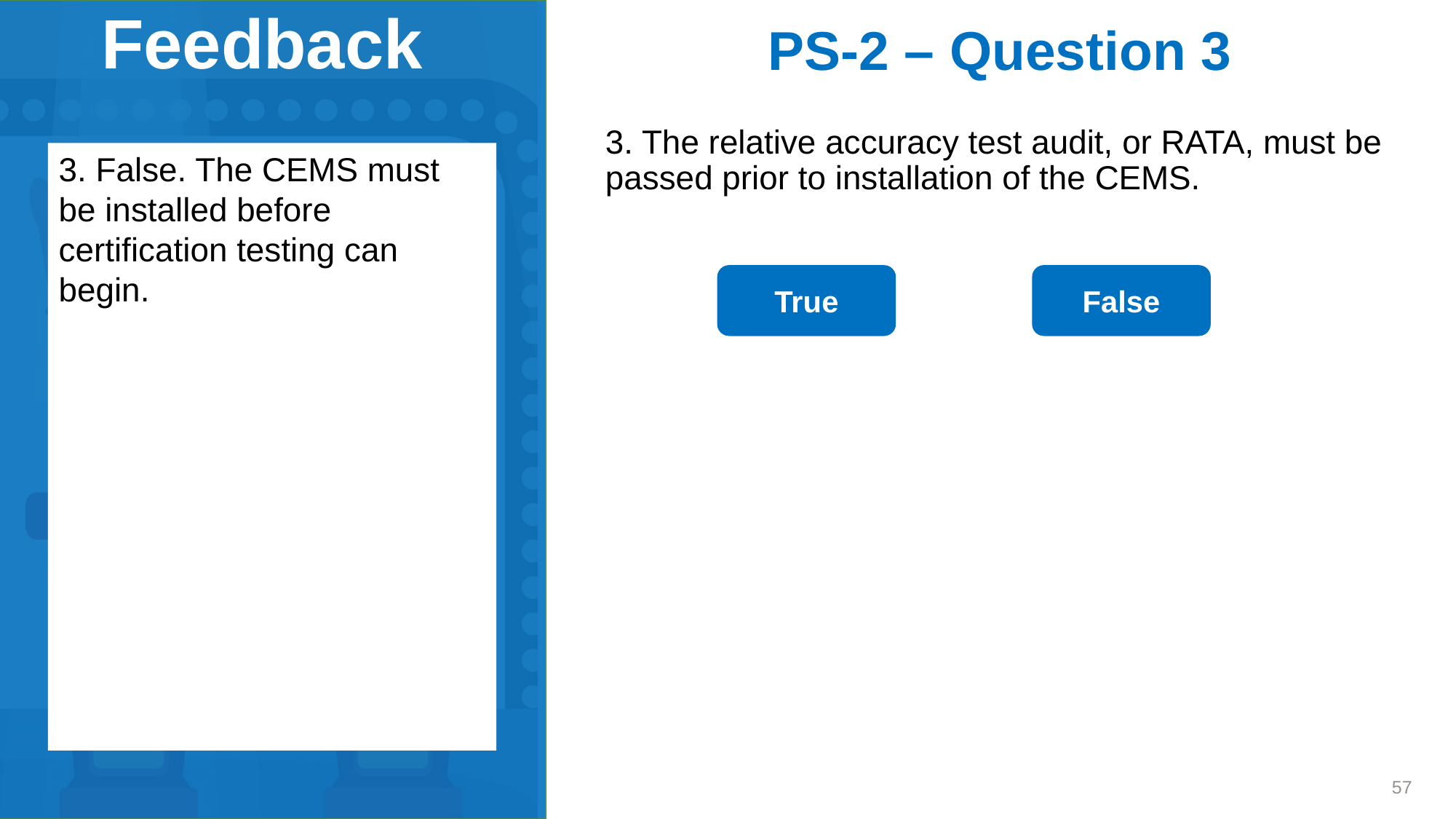

PS-2 – Question 3
3. The relative accuracy test audit, or RATA, must be passed prior to installation of the CEMS.
3. False. The CEMS must be installed before certification testing can begin.

False
True
57